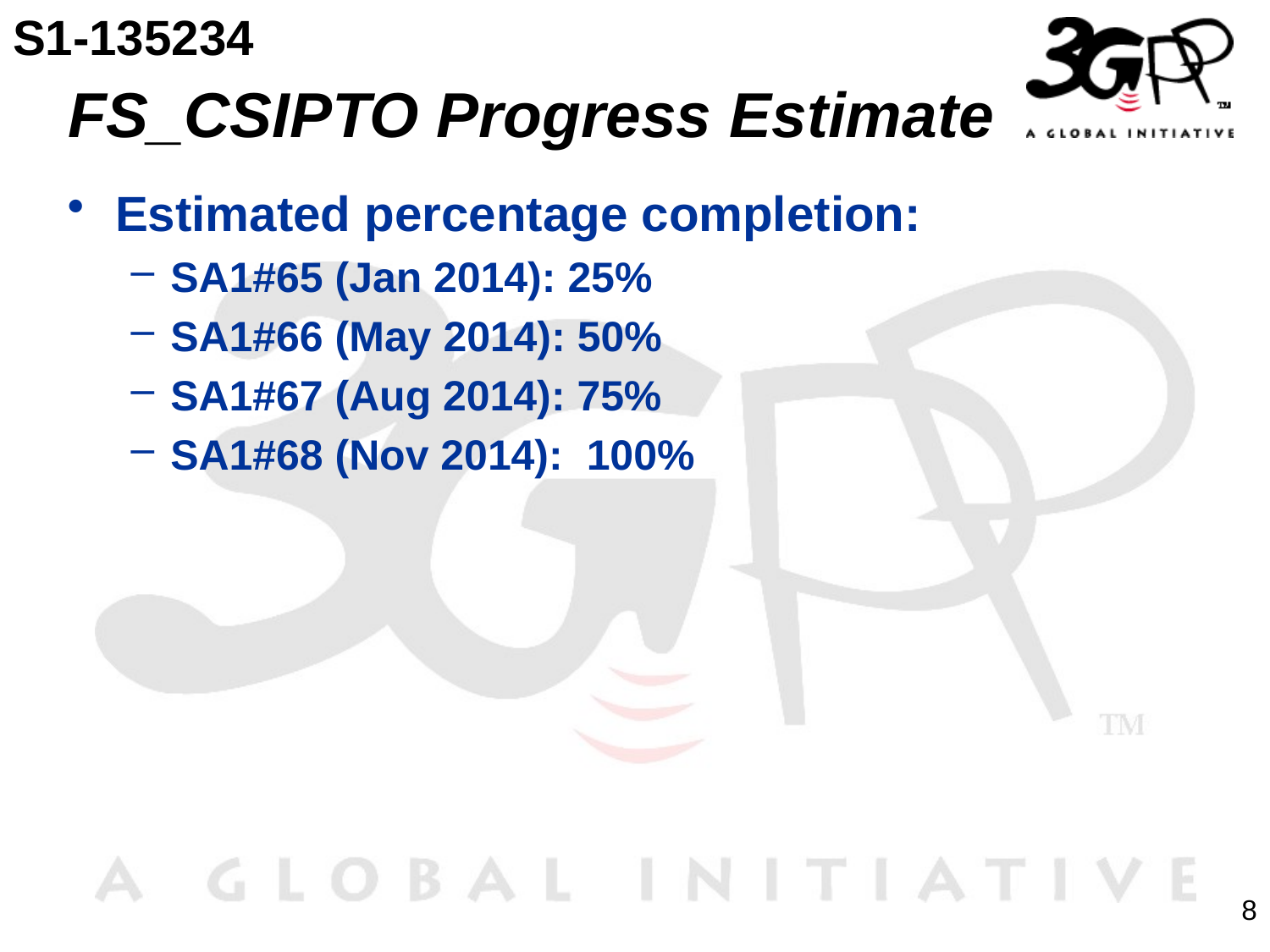

S1-135234
# FS_CSIPTO Progress Estimate
Estimated percentage completion:
SA1#65 (Jan 2014): 25%
SA1#66 (May 2014): 50%
SA1#67 (Aug 2014): 75%
SA1#68 (Nov 2014):  100%
8